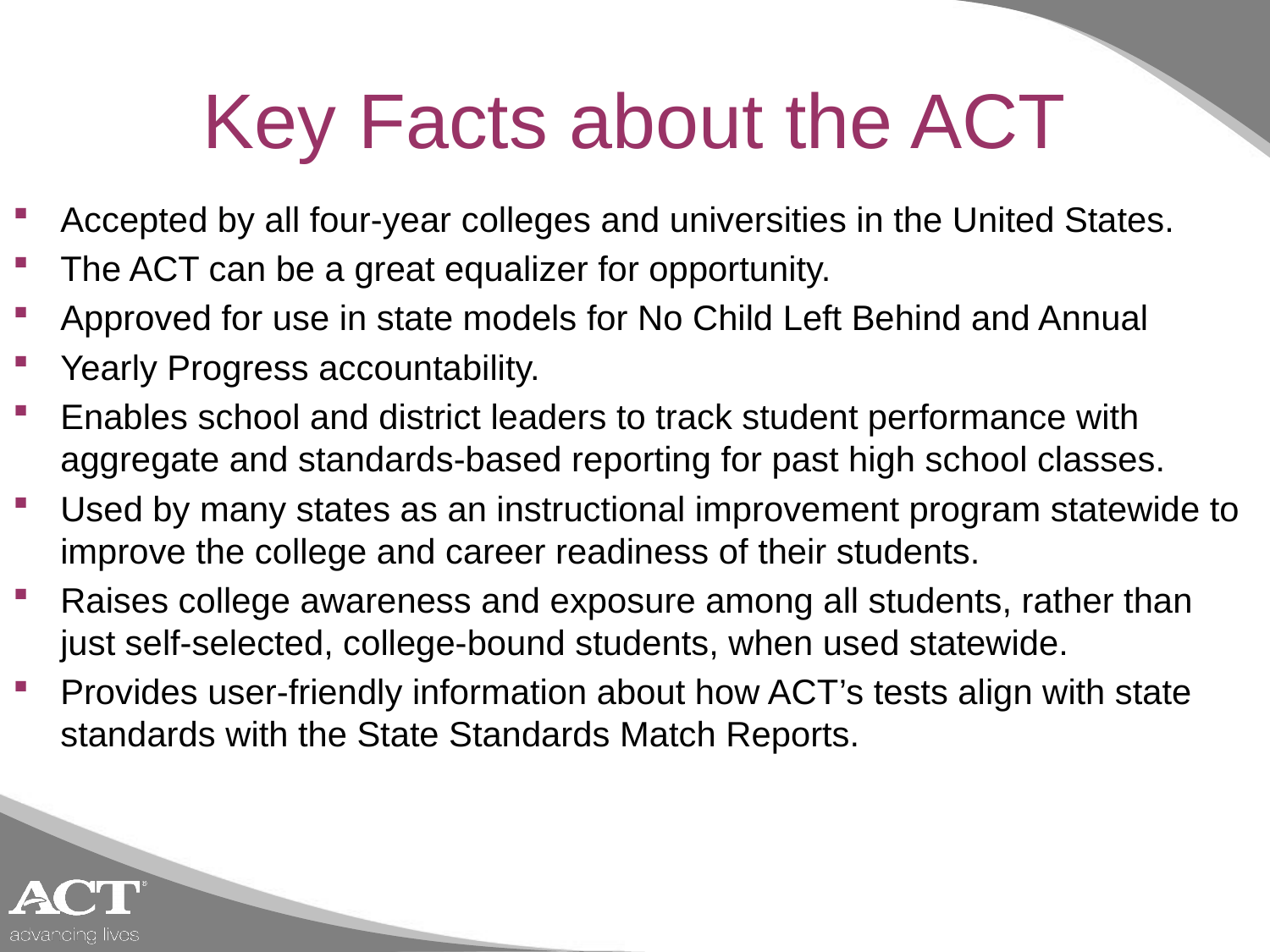

# Key Facts about the ACT
Accepted by all four-year colleges and universities in the United States.
The ACT can be a great equalizer for opportunity.
Approved for use in state models for No Child Left Behind and Annual
Yearly Progress accountability.
Enables school and district leaders to track student performance with aggregate and standards-based reporting for past high school classes.
Used by many states as an instructional improvement program statewide to improve the college and career readiness of their students.
Raises college awareness and exposure among all students, rather than just self-selected, college-bound students, when used statewide.
Provides user-friendly information about how ACT’s tests align with state standards with the State Standards Match Reports.